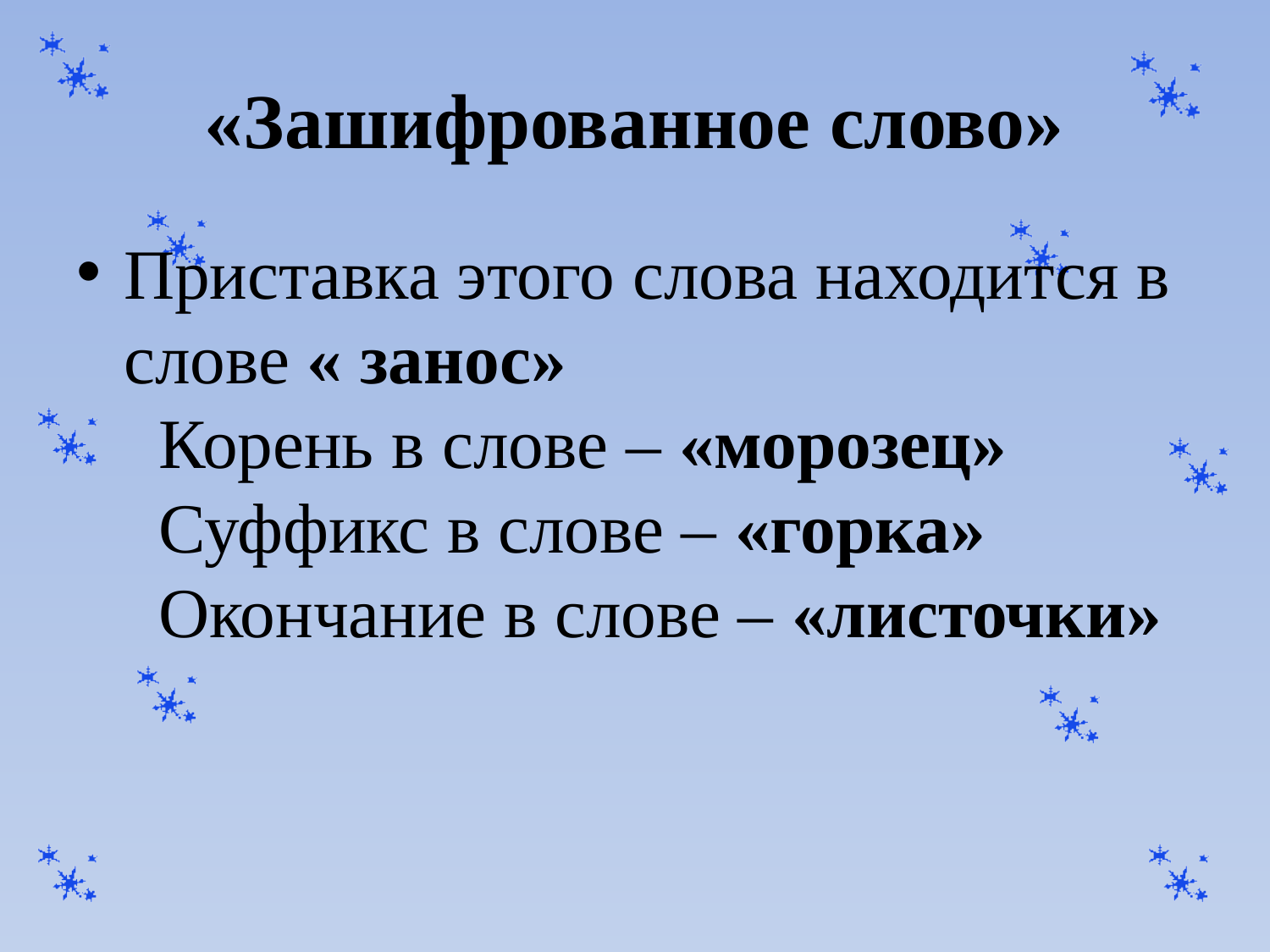

# «Зашифрованное слово»
Приставка этого слова находится в слове « занос»
  Корень в слове – «морозец»
  Суффикс в слове – «горка»
  Окончание в слове – «листочки»